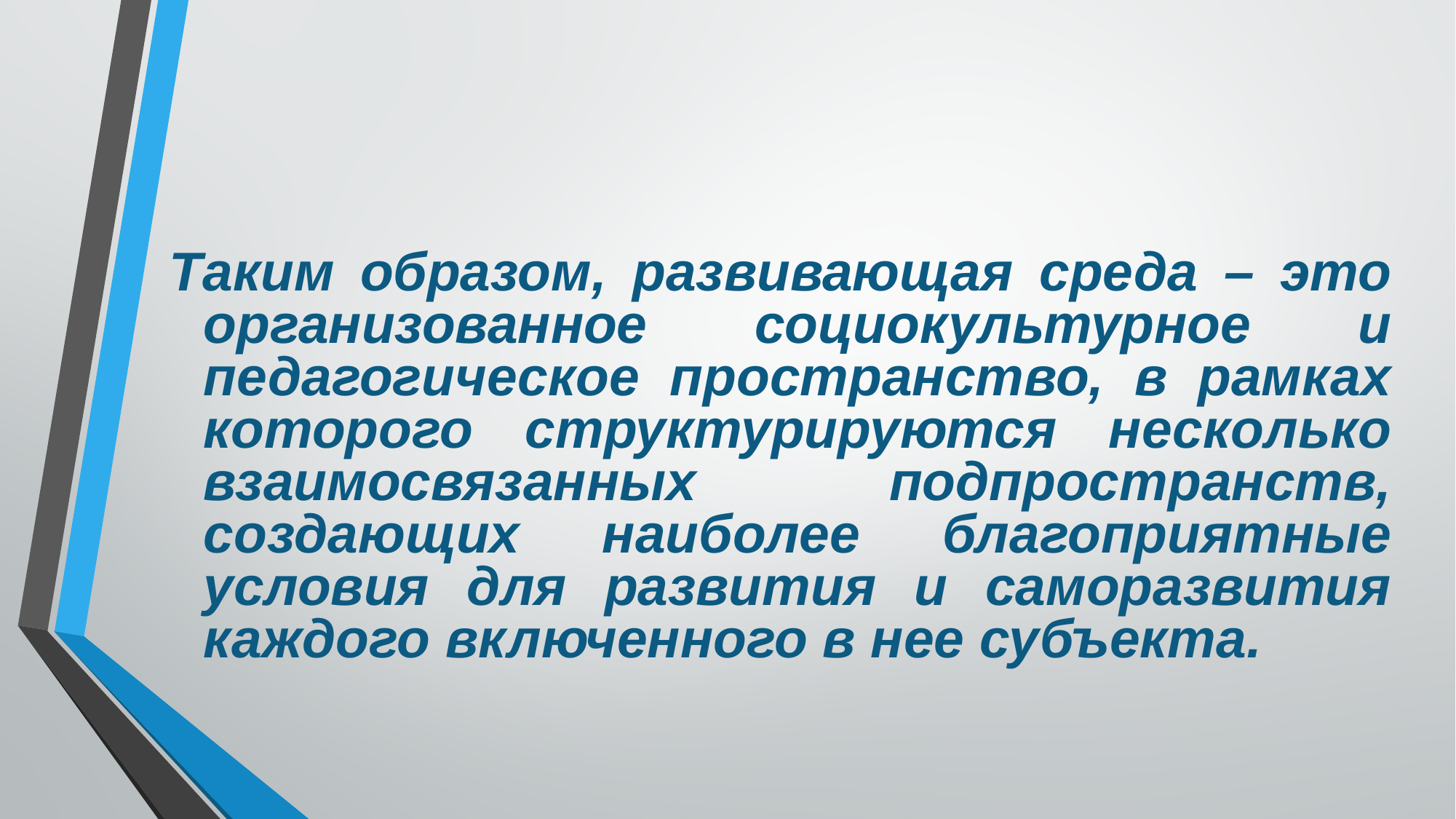

Таким образом, развивающая среда – это организованное социокультурное и педагогическое пространство, в рамках которого структурируются несколько взаимосвязанных подпространств, создающих наиболее благоприятные условия для развития и саморазвития каждого включенного в нее субъекта.